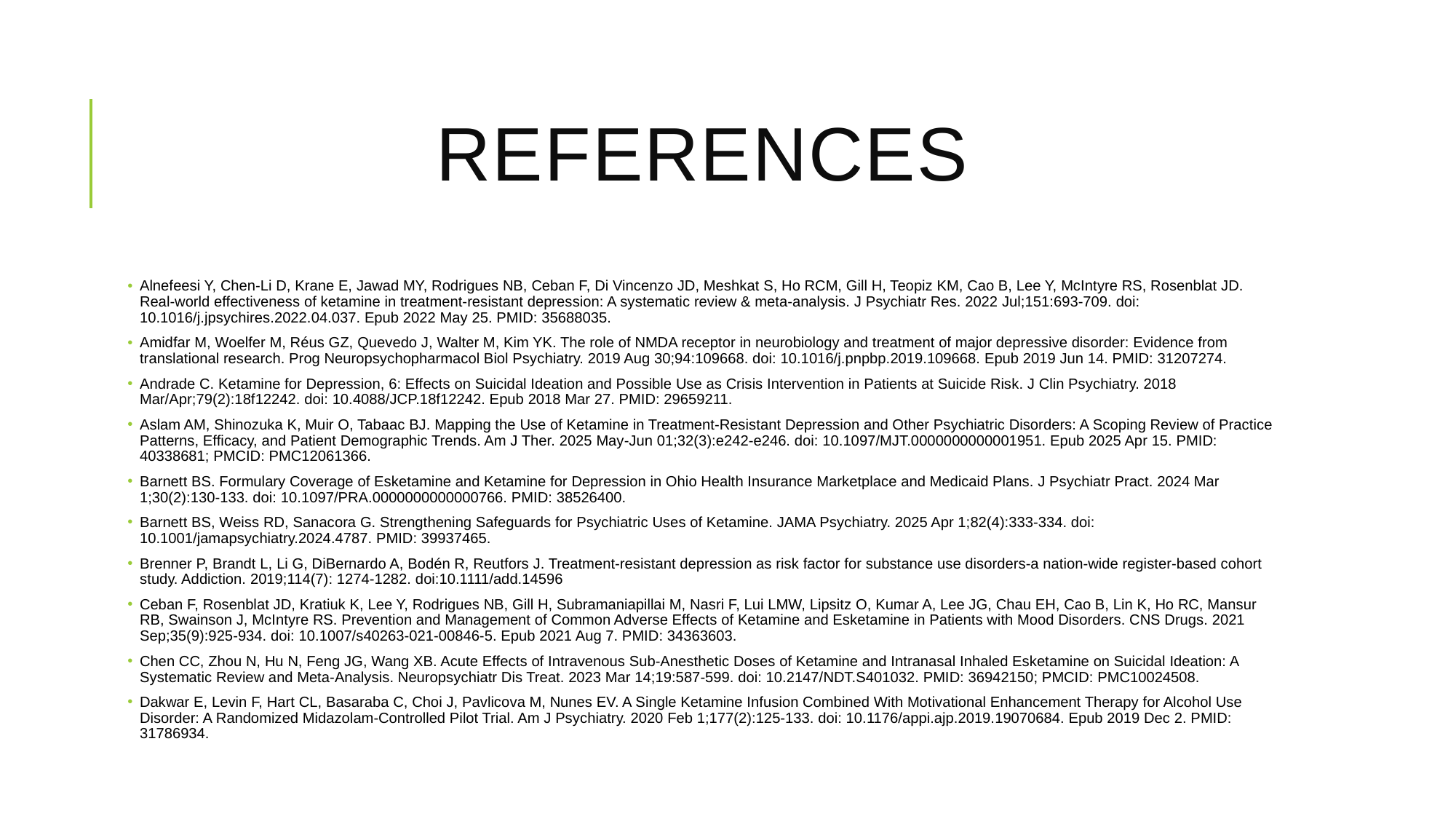

# References
Alnefeesi Y, Chen-Li D, Krane E, Jawad MY, Rodrigues NB, Ceban F, Di Vincenzo JD, Meshkat S, Ho RCM, Gill H, Teopiz KM, Cao B, Lee Y, McIntyre RS, Rosenblat JD. Real-world effectiveness of ketamine in treatment-resistant depression: A systematic review & meta-analysis. J Psychiatr Res. 2022 Jul;151:693-709. doi: 10.1016/j.jpsychires.2022.04.037. Epub 2022 May 25. PMID: 35688035.
Amidfar M, Woelfer M, Réus GZ, Quevedo J, Walter M, Kim YK. The role of NMDA receptor in neurobiology and treatment of major depressive disorder: Evidence from translational research. Prog Neuropsychopharmacol Biol Psychiatry. 2019 Aug 30;94:109668. doi: 10.1016/j.pnpbp.2019.109668. Epub 2019 Jun 14. PMID: 31207274.
Andrade C. Ketamine for Depression, 6: Effects on Suicidal Ideation and Possible Use as Crisis Intervention in Patients at Suicide Risk. J Clin Psychiatry. 2018 Mar/Apr;79(2):18f12242. doi: 10.4088/JCP.18f12242. Epub 2018 Mar 27. PMID: 29659211.
Aslam AM, Shinozuka K, Muir O, Tabaac BJ. Mapping the Use of Ketamine in Treatment-Resistant Depression and Other Psychiatric Disorders: A Scoping Review of Practice Patterns, Efficacy, and Patient Demographic Trends. Am J Ther. 2025 May-Jun 01;32(3):e242-e246. doi: 10.1097/MJT.0000000000001951. Epub 2025 Apr 15. PMID: 40338681; PMCID: PMC12061366.
Barnett BS. Formulary Coverage of Esketamine and Ketamine for Depression in Ohio Health Insurance Marketplace and Medicaid Plans. J Psychiatr Pract. 2024 Mar 1;30(2):130-133. doi: 10.1097/PRA.0000000000000766. PMID: 38526400.
Barnett BS, Weiss RD, Sanacora G. Strengthening Safeguards for Psychiatric Uses of Ketamine. JAMA Psychiatry. 2025 Apr 1;82(4):333-334. doi: 10.1001/jamapsychiatry.2024.4787. PMID: 39937465.
Brenner P, Brandt L, Li G, DiBernardo A, Bodén R, Reutfors J. Treatment-resistant depression as risk factor for substance use disorders-a nation-wide register-based cohort study. Addiction. 2019;114(7): 1274-1282. doi:10.1111/add.14596
Ceban F, Rosenblat JD, Kratiuk K, Lee Y, Rodrigues NB, Gill H, Subramaniapillai M, Nasri F, Lui LMW, Lipsitz O, Kumar A, Lee JG, Chau EH, Cao B, Lin K, Ho RC, Mansur RB, Swainson J, McIntyre RS. Prevention and Management of Common Adverse Effects of Ketamine and Esketamine in Patients with Mood Disorders. CNS Drugs. 2021 Sep;35(9):925-934. doi: 10.1007/s40263-021-00846-5. Epub 2021 Aug 7. PMID: 34363603.
Chen CC, Zhou N, Hu N, Feng JG, Wang XB. Acute Effects of Intravenous Sub-Anesthetic Doses of Ketamine and Intranasal Inhaled Esketamine on Suicidal Ideation: A Systematic Review and Meta-Analysis. Neuropsychiatr Dis Treat. 2023 Mar 14;19:587-599. doi: 10.2147/NDT.S401032. PMID: 36942150; PMCID: PMC10024508.
Dakwar E, Levin F, Hart CL, Basaraba C, Choi J, Pavlicova M, Nunes EV. A Single Ketamine Infusion Combined With Motivational Enhancement Therapy for Alcohol Use Disorder: A Randomized Midazolam-Controlled Pilot Trial. Am J Psychiatry. 2020 Feb 1;177(2):125-133. doi: 10.1176/appi.ajp.2019.19070684. Epub 2019 Dec 2. PMID: 31786934.